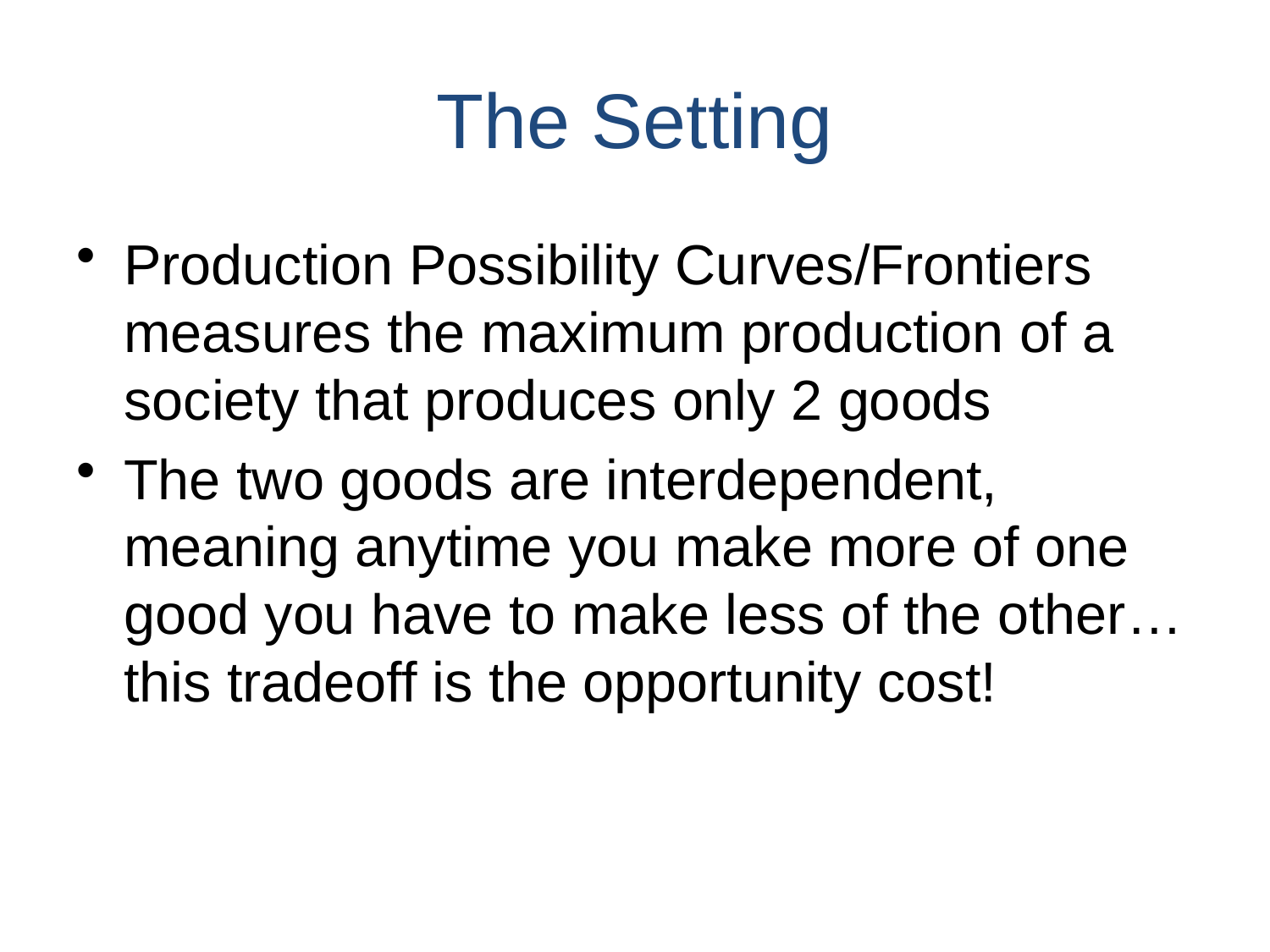

The Setting
Production Possibility Curves/Frontiers measures the maximum production of a society that produces only 2 goods
The two goods are interdependent, meaning anytime you make more of one good you have to make less of the other…this tradeoff is the opportunity cost!